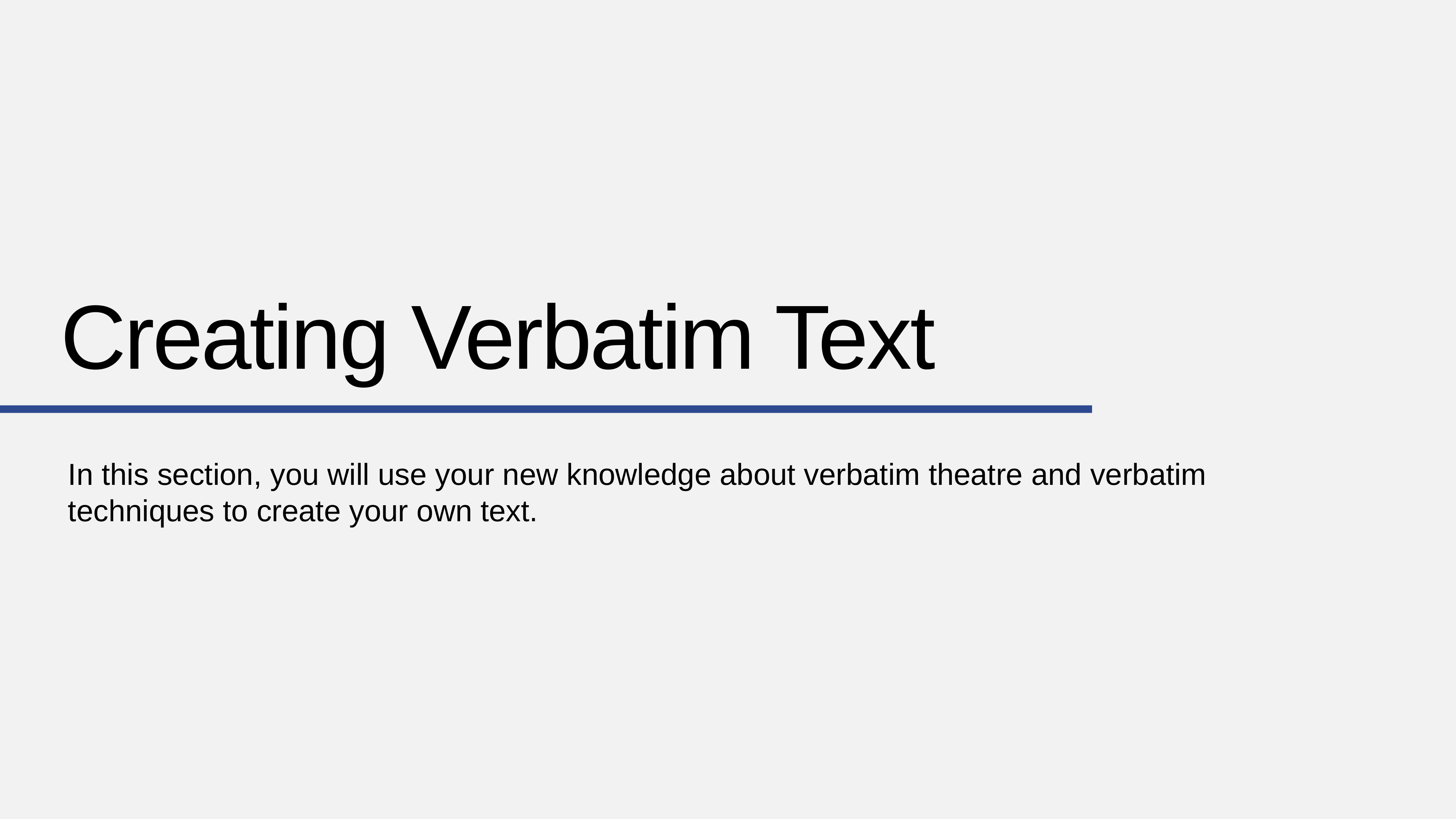

# Creating Verbatim Text
In this section, you will use your new knowledge about verbatim theatre and verbatim
techniques to create your own text.